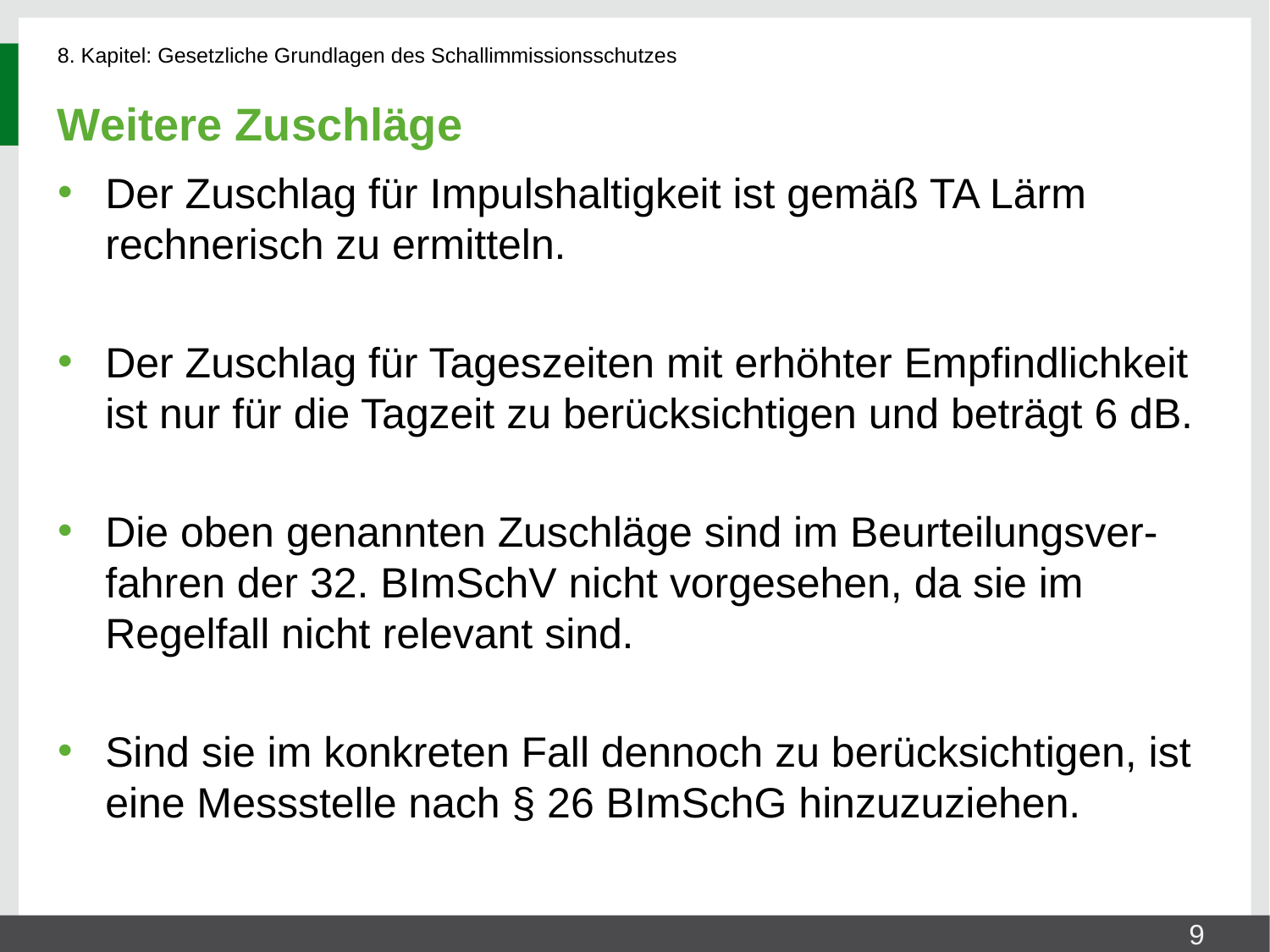

# Weitere Zuschläge
Der Zuschlag für Impulshaltigkeit ist gemäß TA Lärm rechnerisch zu ermitteln.

Der Zuschlag für Tageszeiten mit erhöhter Empfindlichkeit ist nur für die Tagzeit zu berücksichtigen und beträgt 6 dB.

Die oben genannten Zuschläge sind im Beurteilungsver-fahren der 32. BImSchV nicht vorgesehen, da sie im Regelfall nicht relevant sind.

Sind sie im konkreten Fall dennoch zu berücksichtigen, ist eine Messstelle nach § 26 BImSchG hinzuzuziehen.

9